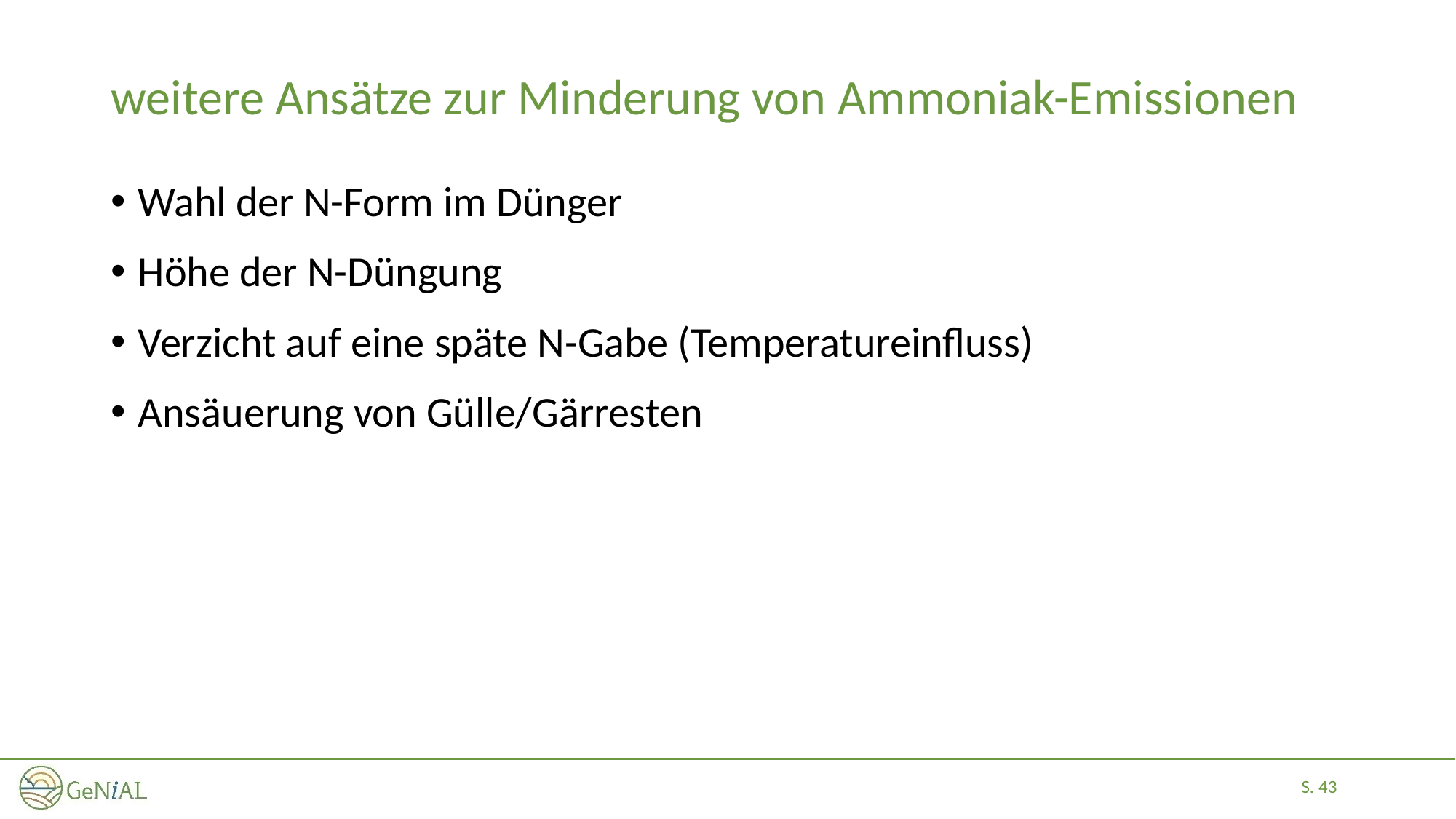

# weitere Ansätze zur Minderung von Ammoniak-Emissionen
Wahl der N-Form im Dünger
Höhe der N-Düngung
Verzicht auf eine späte N-Gabe (Temperatureinfluss)
Ansäuerung von Gülle/Gärresten